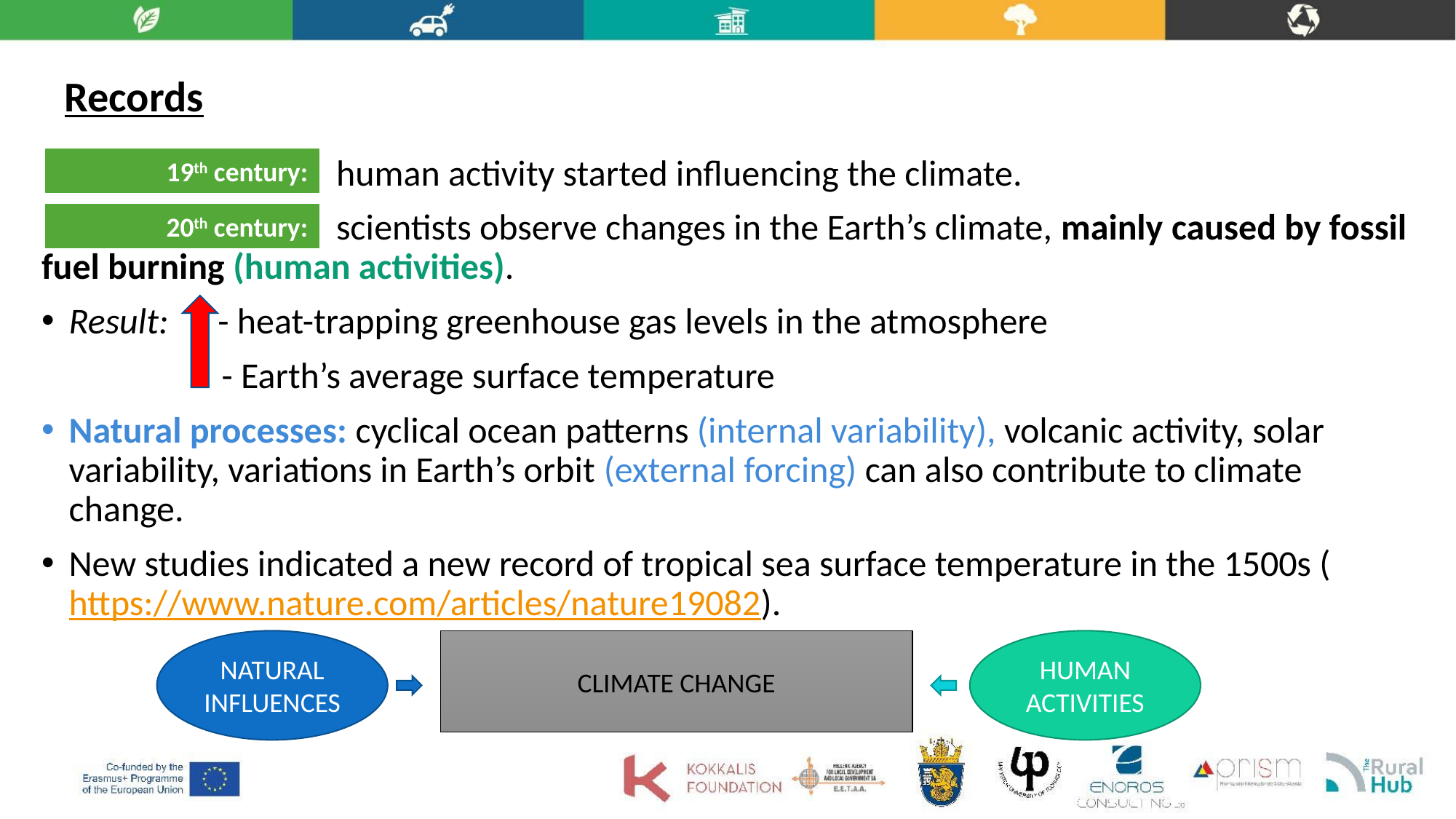

# Records
19th century:
                                    human activity started influencing the climate.
                                    scientists observe changes in the Earth’s climate, mainly caused by fossil fuel burning (human activities).
Result:      - heat-trapping greenhouse gas levels in the atmosphere
                      - Earth’s average surface temperature
Natural processes: cyclical ocean patterns (internal variability), volcanic activity, solar variability, variations in Earth’s orbit (external forcing) can also contribute to climate change.
New studies indicated a new record of tropical sea surface temperature in the 1500s (https://www.nature.com/articles/nature19082).

20th century:

NATURAL INFLUENCES
HUMAN ACTIVITIES
CLIMATE CHANGE